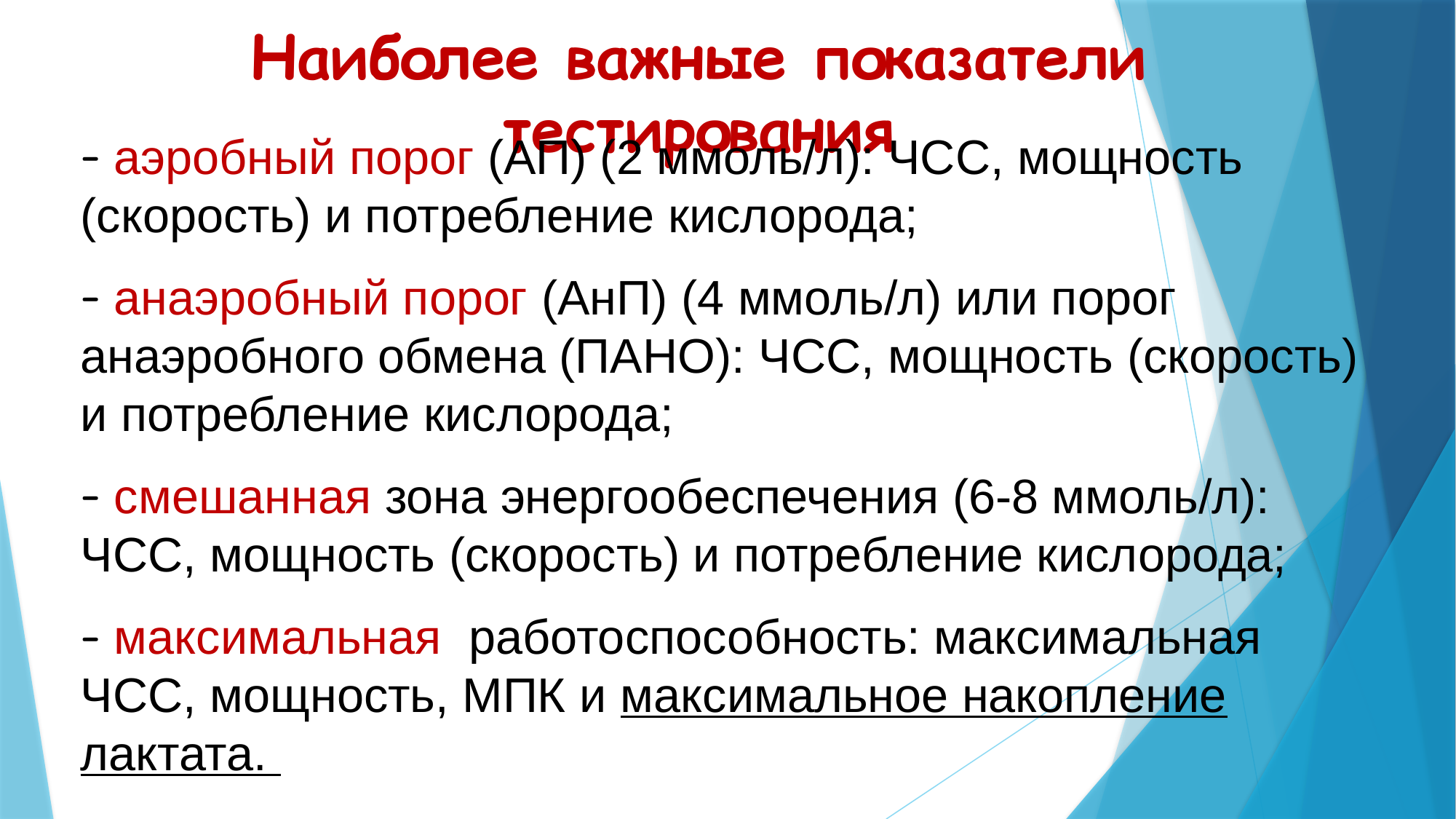

Наиболее важные показатели тестирования
 аэробный порог (АП) (2 ммоль/л): ЧСС, мощность (скорость) и потребление кислорода;
 анаэробный порог (АнП) (4 ммоль/л) или порог анаэробного обмена (ПАНО): ЧСС, мощность (скорость) и потребление кислорода;
 смешанная зона энергообеспечения (6-8 ммоль/л): ЧСС, мощность (скорость) и потребление кислорода;
 максимальная  работоспособность: максимальная ЧСС, мощность, МПК и максимальное накопление лактата.